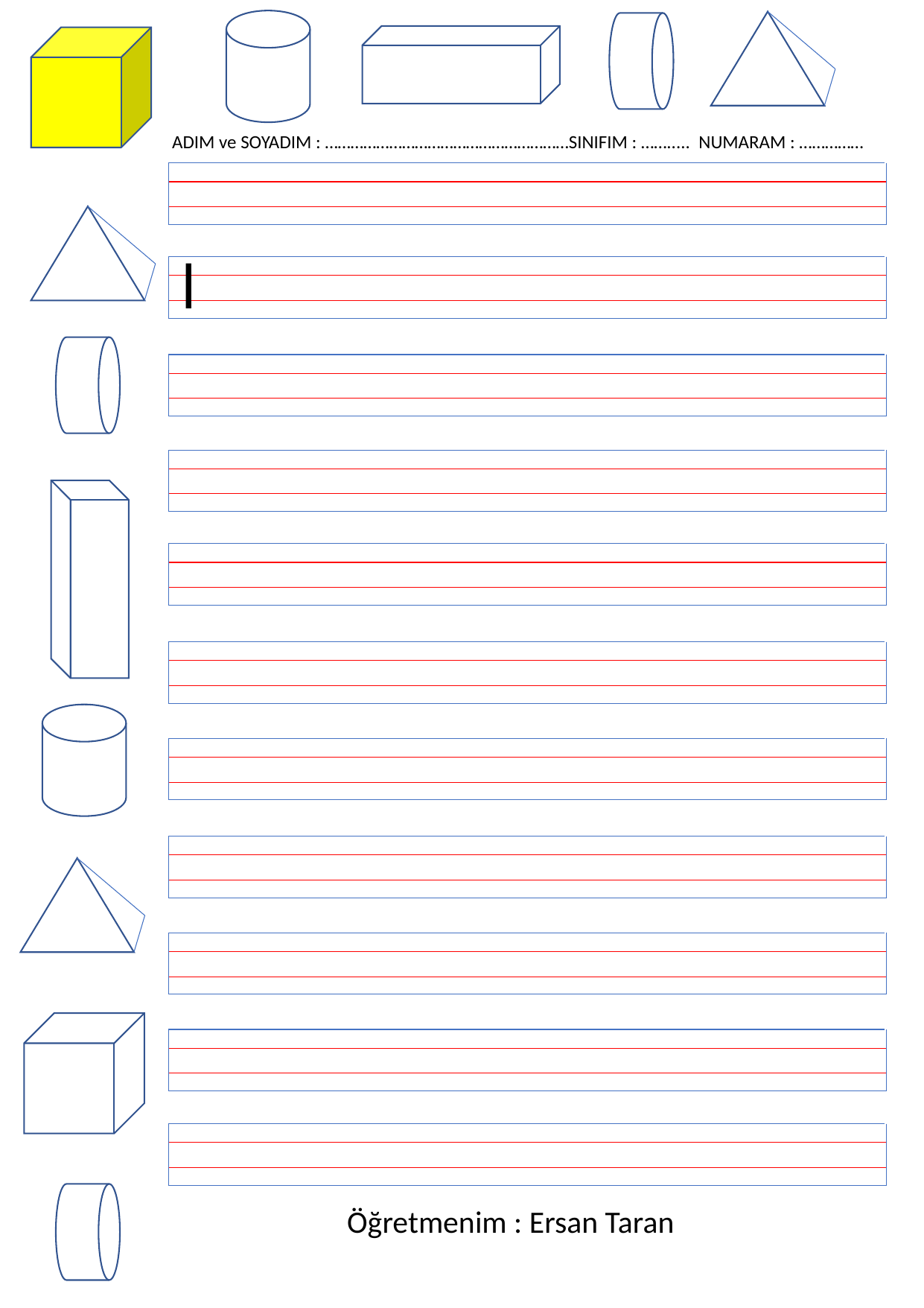

ADIM ve SOYADIM : …………………………………………………SINIFIM : …….....  NUMARAM : ……………

l

Öğretmenim : Ersan Taran